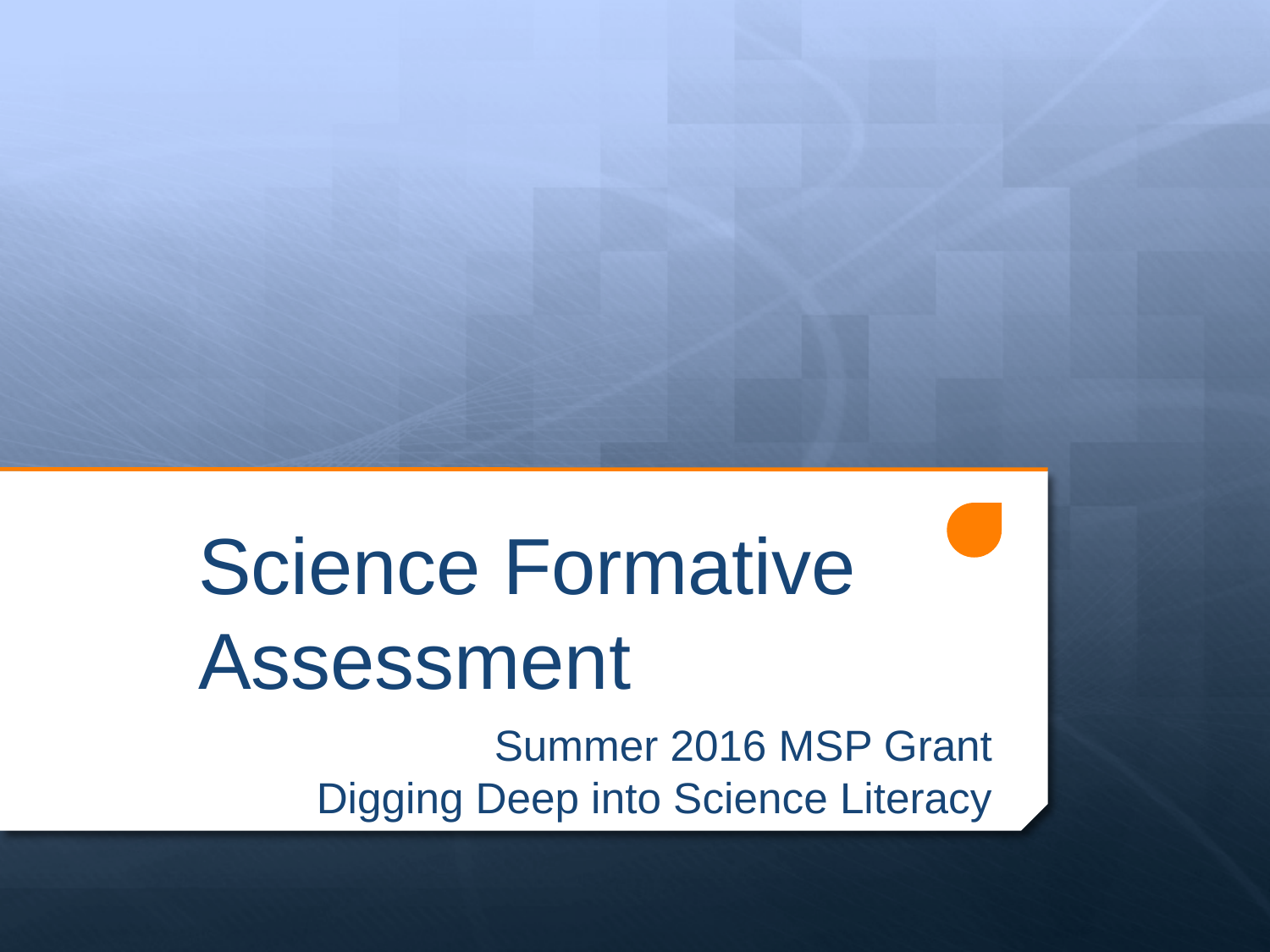

# Science Formative Assessment
Summer 2016 MSP Grant
Digging Deep into Science Literacy